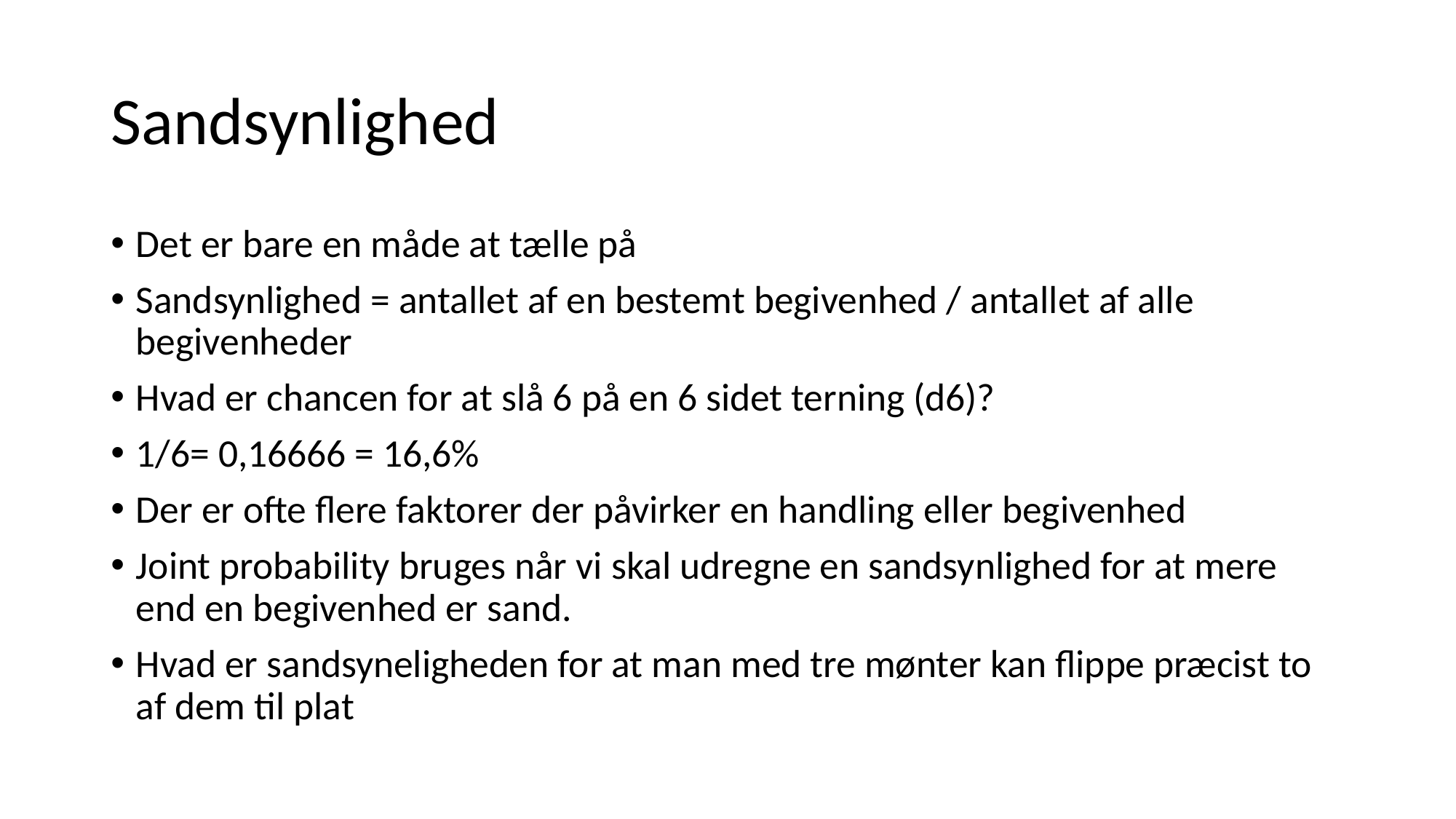

# Sandsynlighed
Det er bare en måde at tælle på
Sandsynlighed = antallet af en bestemt begivenhed / antallet af alle begivenheder
Hvad er chancen for at slå 6 på en 6 sidet terning (d6)?
1/6= 0,16666 = 16,6%
Der er ofte flere faktorer der påvirker en handling eller begivenhed
Joint probability bruges når vi skal udregne en sandsynlighed for at mere end en begivenhed er sand.
Hvad er sandsyneligheden for at man med tre mønter kan flippe præcist to af dem til plat